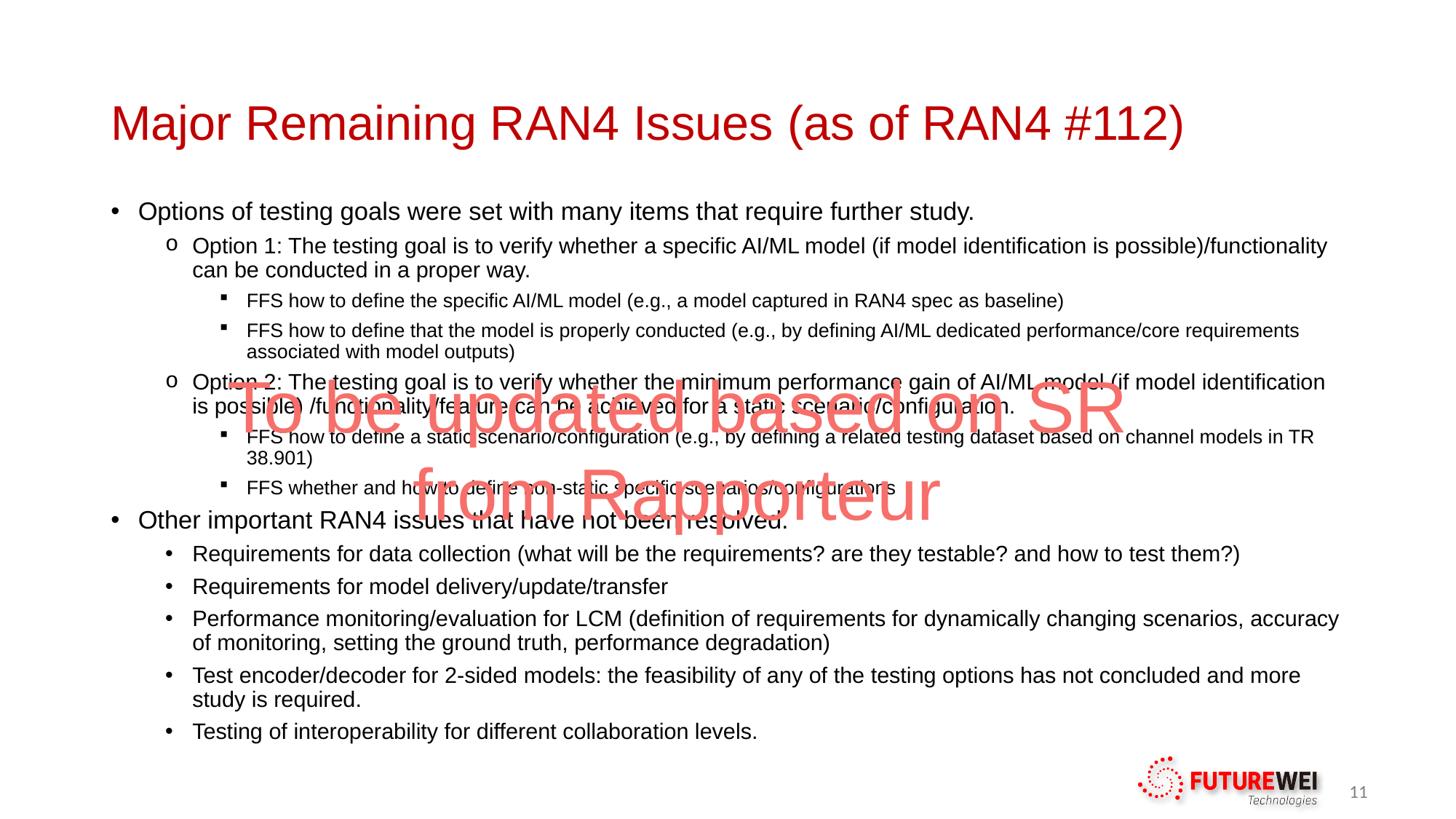

# Major Remaining RAN4 Issues (as of RAN4 #112)
Options of testing goals were set with many items that require further study.
Option 1: The testing goal is to verify whether a specific AI/ML model (if model identification is possible)/functionality can be conducted in a proper way.
FFS how to define the specific AI/ML model (e.g., a model captured in RAN4 spec as baseline)
FFS how to define that the model is properly conducted (e.g., by defining AI/ML dedicated performance/core requirements associated with model outputs)
Option 2: The testing goal is to verify whether the minimum performance gain of AI/ML model (if model identification is possible) /functionality/feature can be achieved for a static scenario/configuration.
FFS how to define a static scenario/configuration (e.g., by defining a related testing dataset based on channel models in TR 38.901)
FFS whether and how to define non-static specific scenarios/configurations
Other important RAN4 issues that have not been resolved.
Requirements for data collection (what will be the requirements? are they testable? and how to test them?)
Requirements for model delivery/update/transfer
Performance monitoring/evaluation for LCM (definition of requirements for dynamically changing scenarios, accuracy of monitoring, setting the ground truth, performance degradation)
Test encoder/decoder for 2-sided models: the feasibility of any of the testing options has not concluded and more study is required.
Testing of interoperability for different collaboration levels.

To be updated based on SR from Rapporteur
11